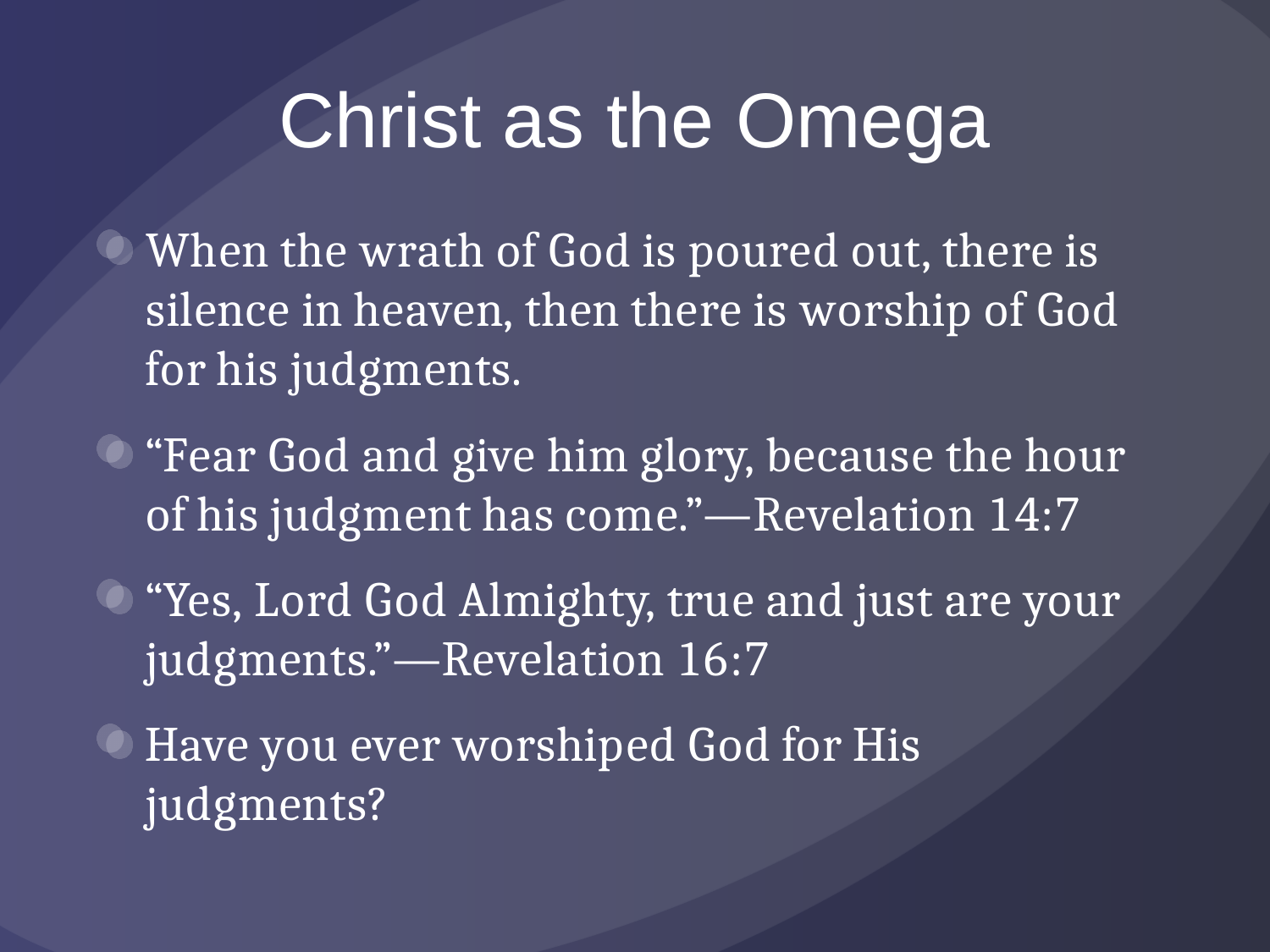

# Christ as the Omega
When the wrath of God is poured out, there is silence in heaven, then there is worship of God for his judgments.
“Fear God and give him glory, because the hour of his judgment has come.”—Revelation 14:7
“Yes, Lord God Almighty, true and just are your judgments.”—Revelation 16:7
Have you ever worshiped God for His judgments?